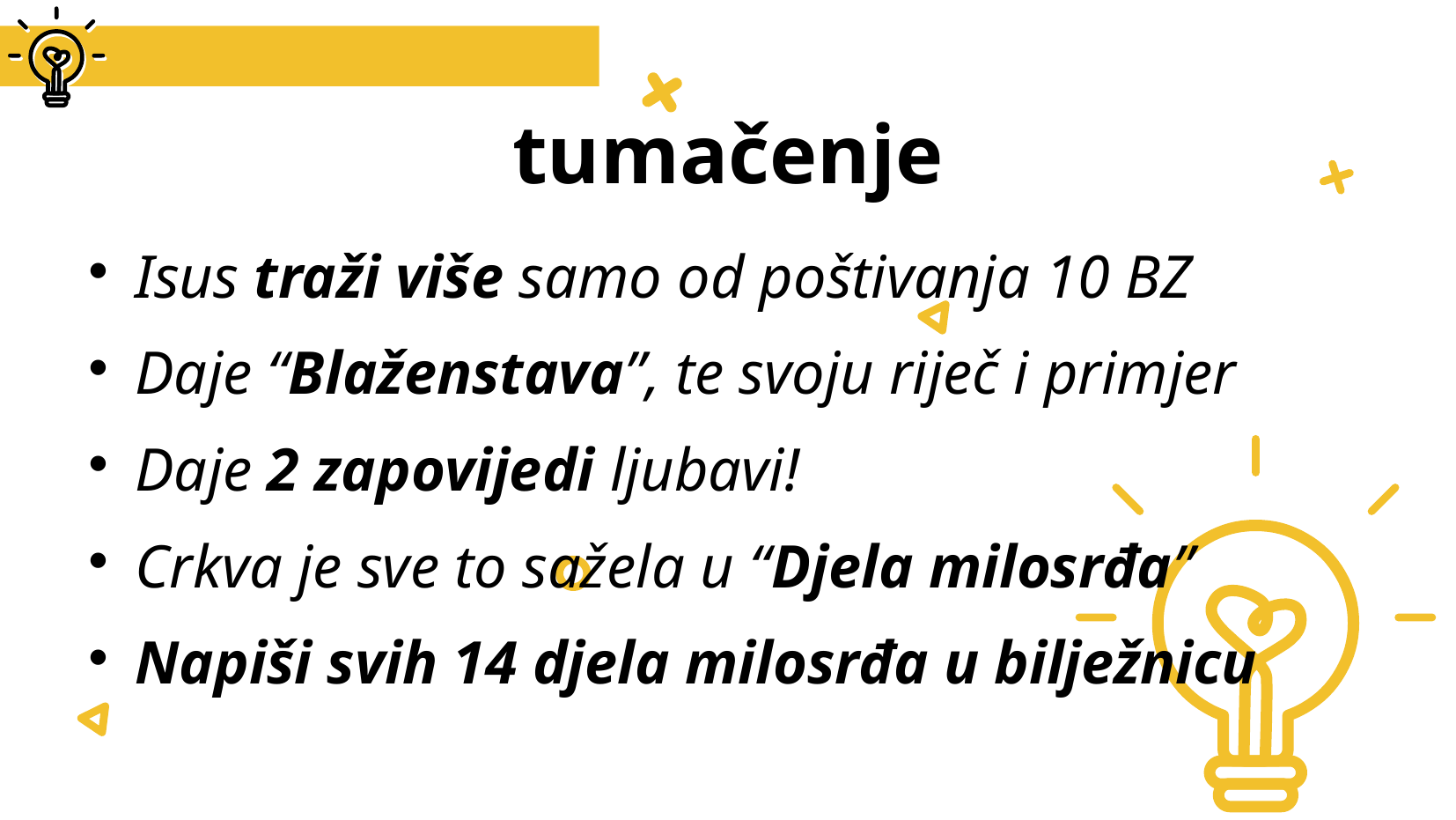

# tumačenje
Isus traži više samo od poštivanja 10 BZ
Daje “Blaženstava”, te svoju riječ i primjer
Daje 2 zapovijedi ljubavi!
Crkva je sve to sažela u “Djela milosrđa”
Napiši svih 14 djela milosrđa u bilježnicu